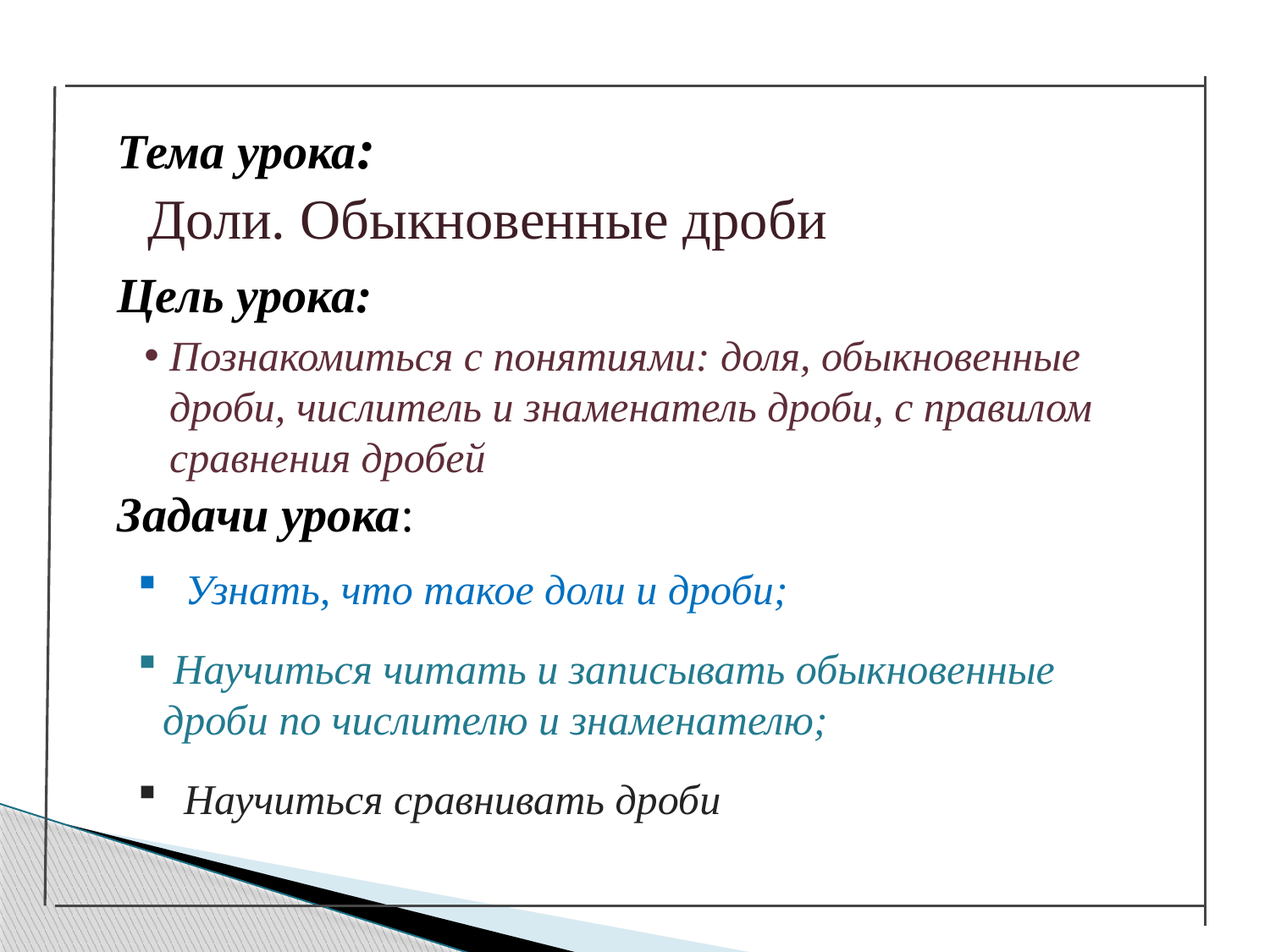

Тема урока:
Доли. Обыкновенные дроби
Цель урока:
Познакомиться с понятиями: доля, обыкновенные дроби, числитель и знаменатель дроби, с правилом сравнения дробей

Задачи урока:
Узнать, что такое доли и дроби;
 Научиться читать и записывать обыкновенные дроби по числителю и знаменателю;
  Научиться сравнивать дроби